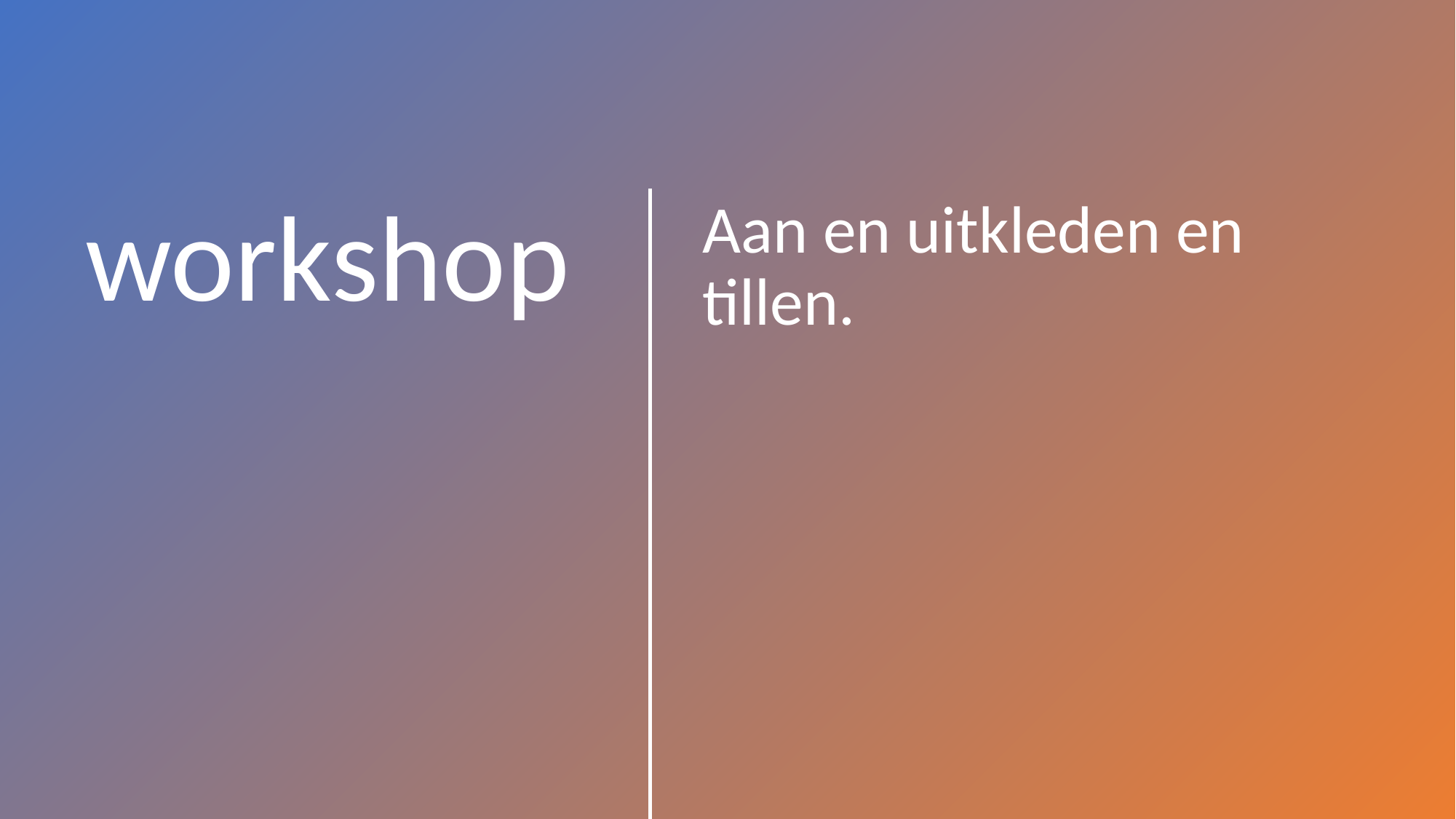

Aan en uitkleden en tillen.
# workshop